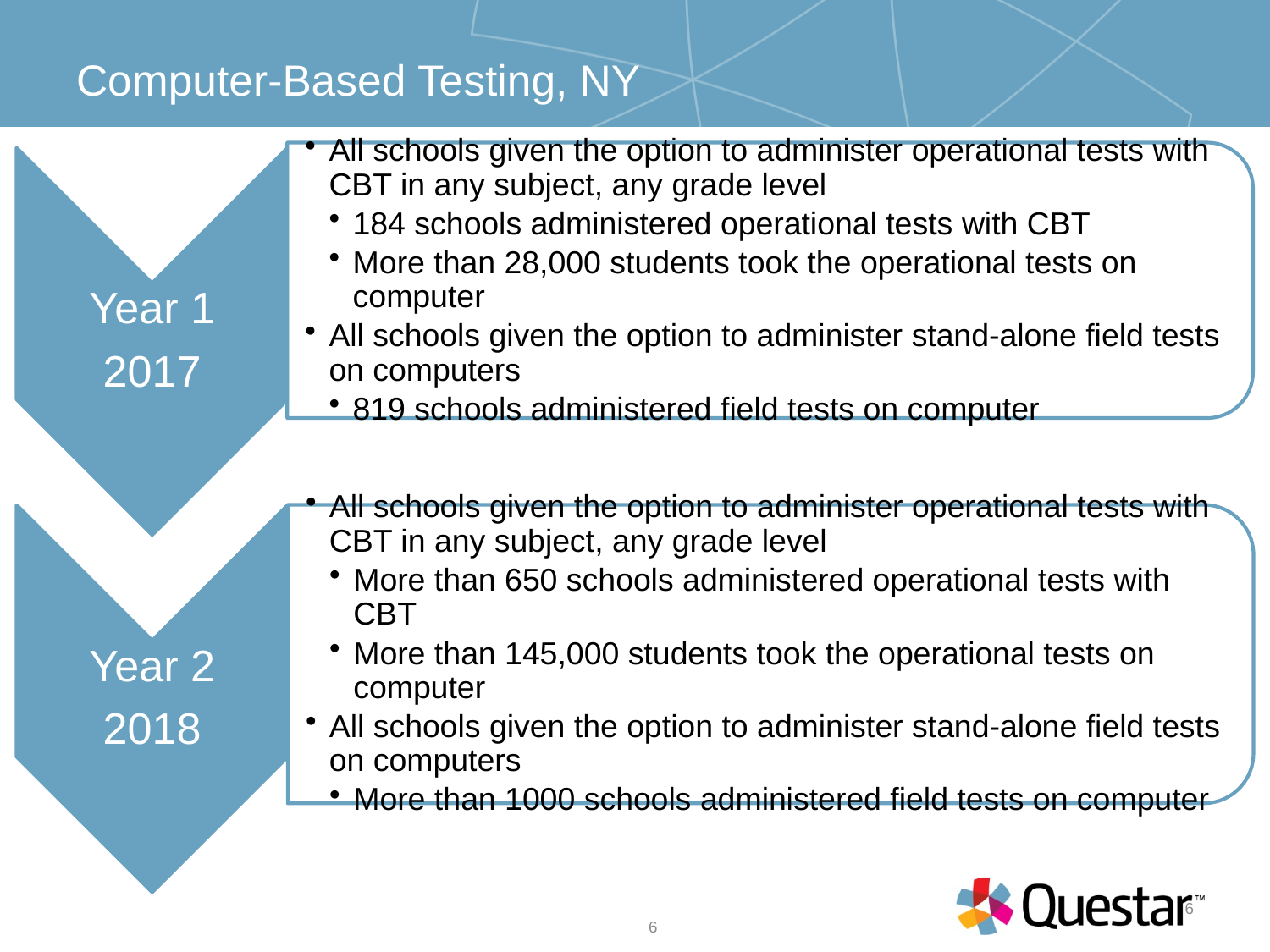

# Computer-Based Testing, NY
Year 1
2017
All schools given the option to administer operational tests with CBT in any subject, any grade level
184 schools administered operational tests with CBT
More than 28,000 students took the operational tests on computer
All schools given the option to administer stand-alone field tests on computers
819 schools administered field tests on computer
Year 2
2018
All schools given the option to administer operational tests with CBT in any subject, any grade level
More than 650 schools administered operational tests with CBT
More than 145,000 students took the operational tests on computer
All schools given the option to administer stand-alone field tests on computers
More than 1000 schools administered field tests on computer
6
6